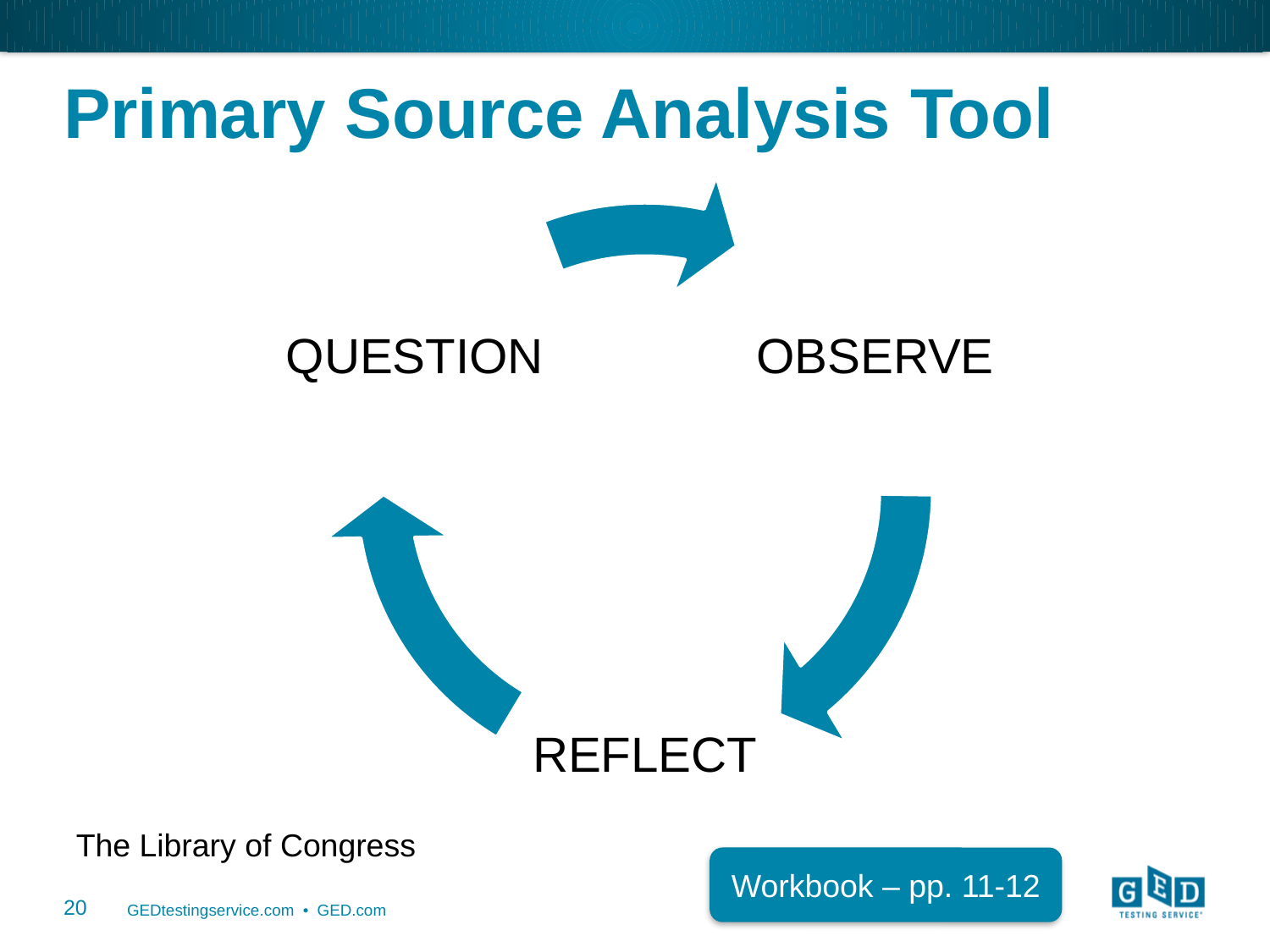

# Primary Source Analysis Tool
OBSERVE
REFLECT
QUESTION
The Library of Congress
Workbook – pp. 11-12
20